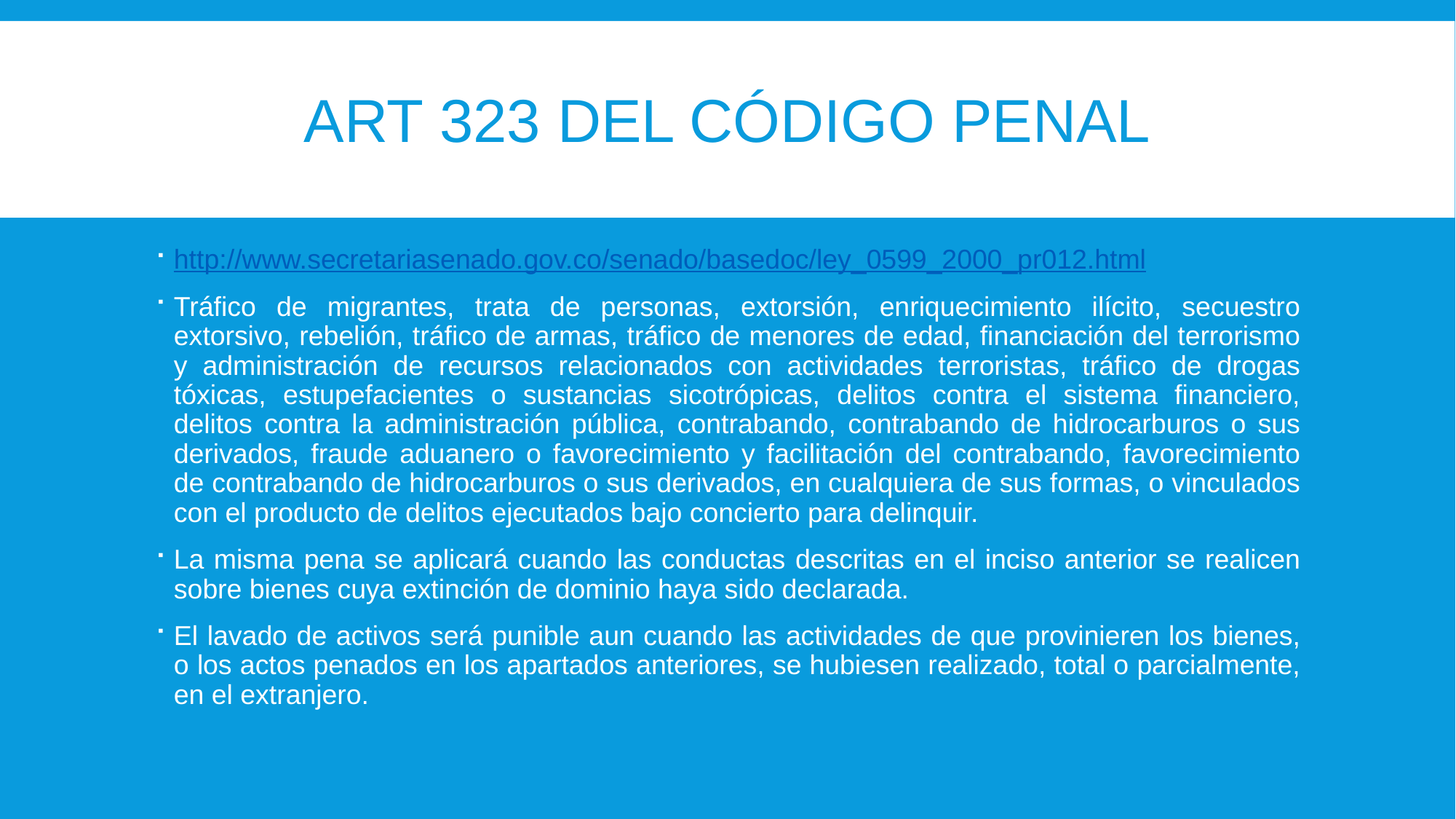

# ART 323 DEL código Penal
http://www.secretariasenado.gov.co/senado/basedoc/ley_0599_2000_pr012.html
Tráfico de migrantes, trata de personas, extorsión, enriquecimiento ilícito, secuestro extorsivo, rebelión, tráfico de armas, tráfico de menores de edad, financiación del terrorismo y administración de recursos relacionados con actividades terroristas, tráfico de drogas tóxicas, estupefacientes o sustancias sicotrópicas, delitos contra el sistema financiero, delitos contra la administración pública, contrabando, contrabando de hidrocarburos o sus derivados, fraude aduanero o favorecimiento y facilitación del contrabando, favorecimiento de contrabando de hidrocarburos o sus derivados, en cualquiera de sus formas, o vinculados con el producto de delitos ejecutados bajo concierto para delinquir.
La misma pena se aplicará cuando las conductas descritas en el inciso anterior se realicen sobre bienes cuya extinción de dominio haya sido declarada.
El lavado de activos será punible aun cuando las actividades de que provinieren los bienes, o los actos penados en los apartados anteriores, se hubiesen realizado, total o parcialmente, en el extranjero.